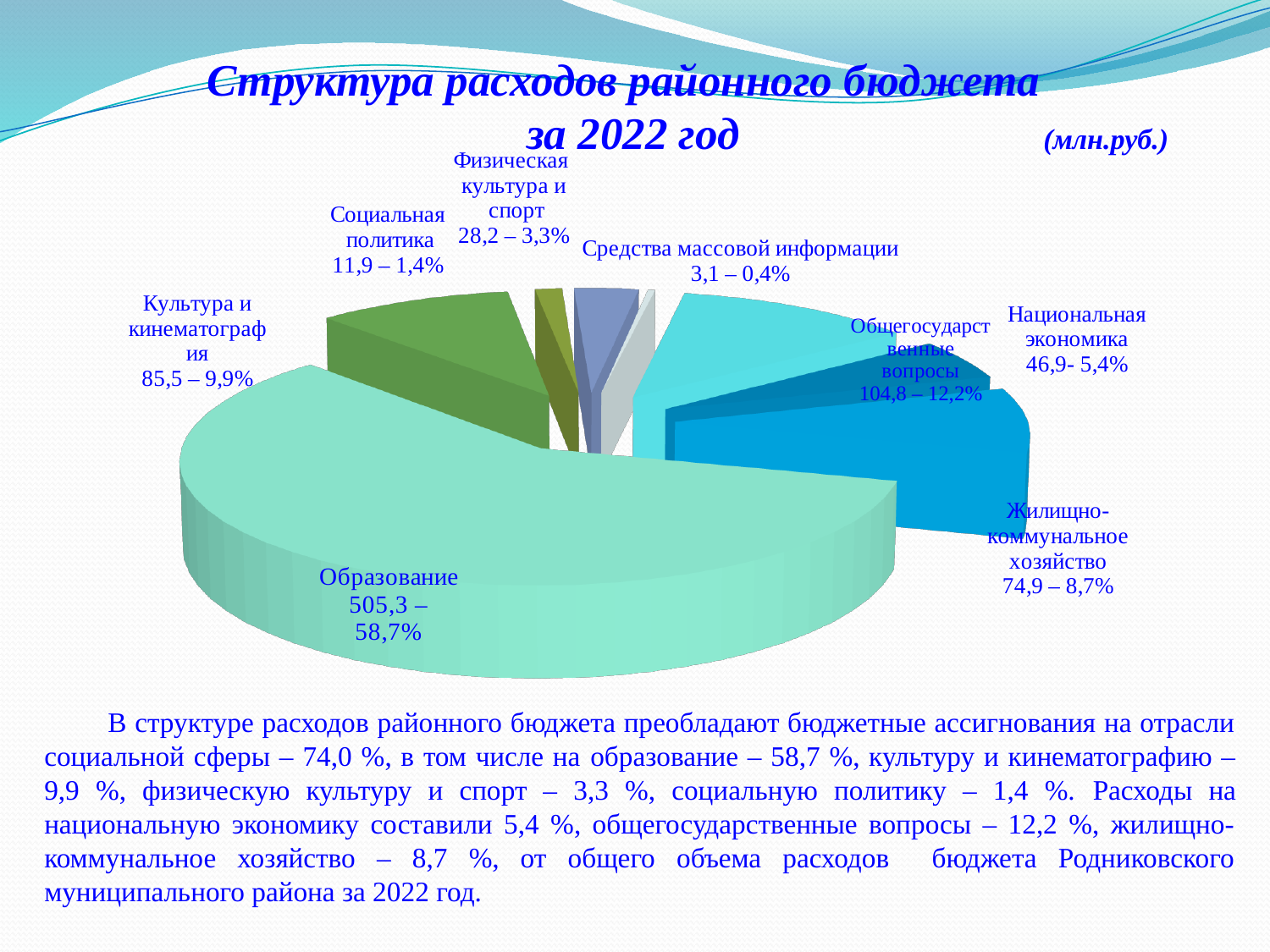

# Структура расходов районного бюджета за 2022 год                           (млн.руб.)

[unsupported chart]

В структуре расходов районного бюджета преобладают бюджетные ассигнования на отрасли социальной сферы – 74,0 %, в том числе на образование – 58,7 %, культуру и кинематографию – 9,9 %, физическую культуру и спорт – 3,3 %, социальную политику – 1,4 %. Расходы на национальную экономику составили 5,4 %, общегосударственные вопросы – 12,2 %, жилищно-коммунальное хозяйство – 8,7 %, от общего объема расходов  бюджета Родниковского муниципального района за 2022 год.